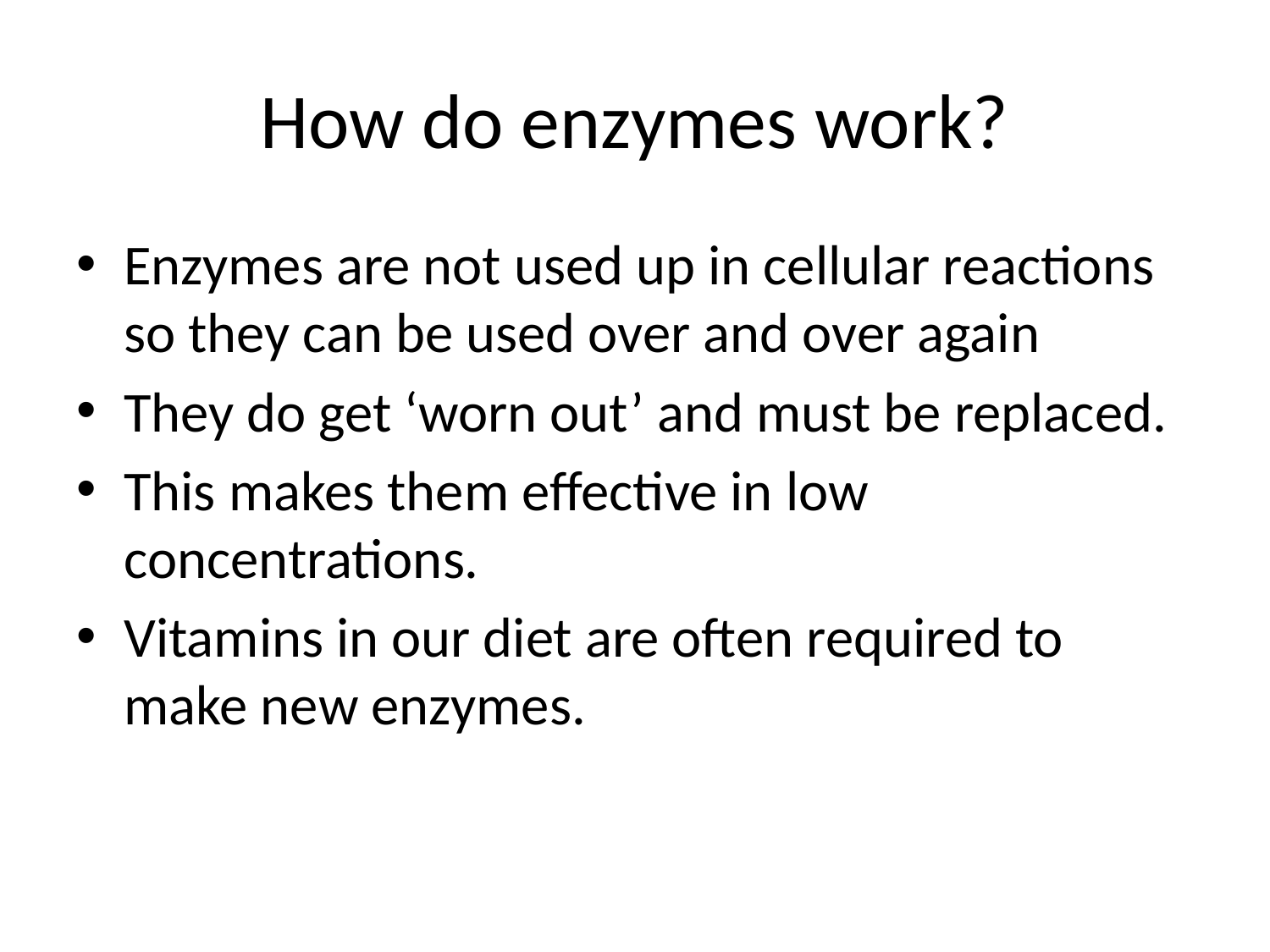

# How do enzymes work?
Enzymes are not used up in cellular reactions so they can be used over and over again
They do get ‘worn out’ and must be replaced.
This makes them effective in low concentrations.
Vitamins in our diet are often required to make new enzymes.